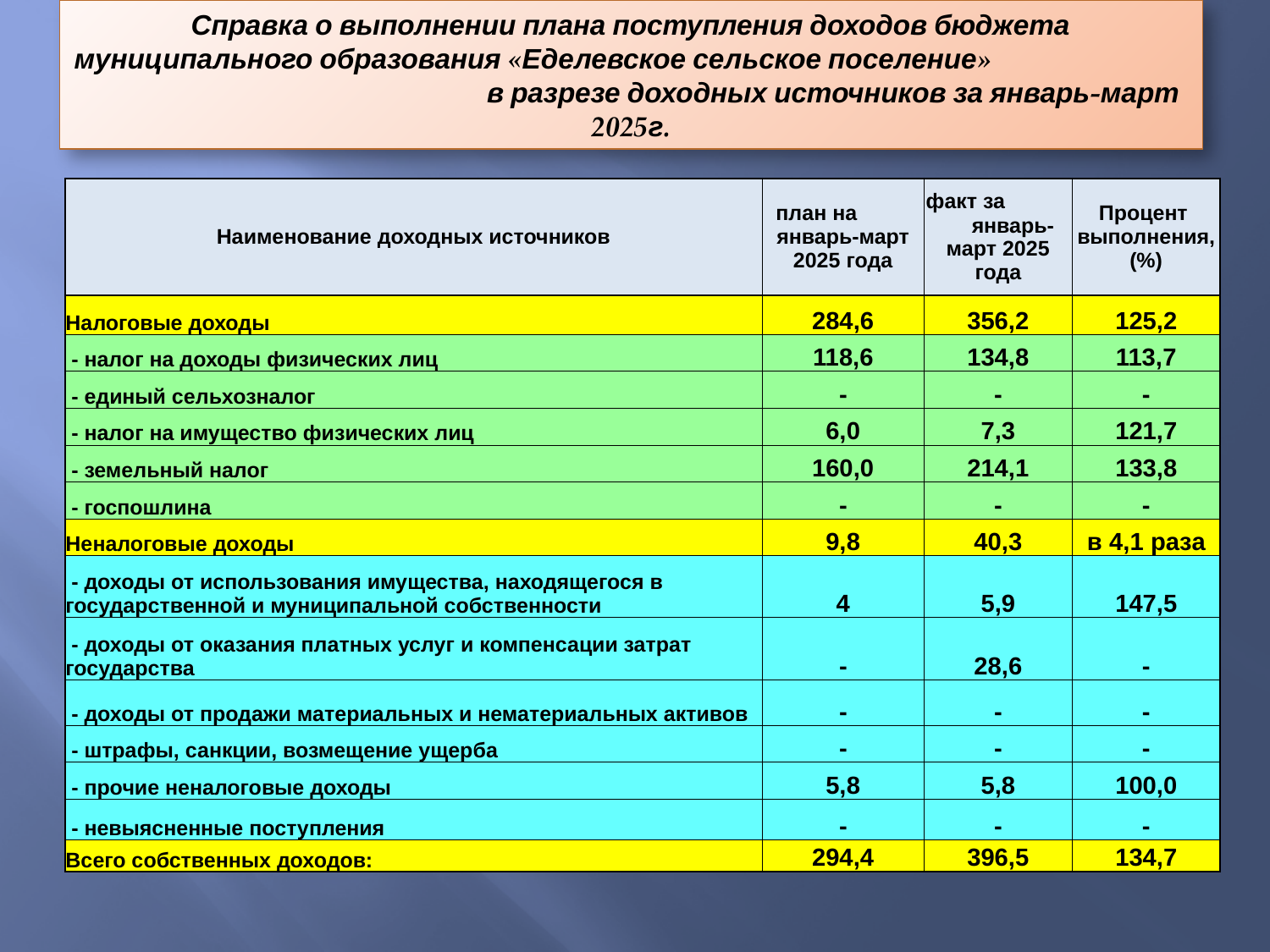

# Справка о выполнении плана поступления доходов бюджета муниципального образования «Еделевское сельское поселение»                                                                                       в разрезе доходных источников за январь-март 2025г.
| Наименование доходных источников | план на январь-март 2025 года | факт за январь-март 2025 года | Процент выполнения, (%) |
| --- | --- | --- | --- |
| Налоговые доходы | 284,6 | 356,2 | 125,2 |
| - налог на доходы физических лиц | 118,6 | 134,8 | 113,7 |
| - единый сельхозналог | - | - | - |
| - налог на имущество физических лиц | 6,0 | 7,3 | 121,7 |
| - земельный налог | 160,0 | 214,1 | 133,8 |
| - госпошлина | - | - | - |
| Неналоговые доходы | 9,8 | 40,3 | в 4,1 раза |
| - доходы от использования имущества, находящегося в государственной и муниципальной собственности | 4 | 5,9 | 147,5 |
| - доходы от оказания платных услуг и компенсации затрат государства | - | 28,6 | - |
| - доходы от продажи материальных и нематериальных активов | - | - | - |
| - штрафы, санкции, возмещение ущерба | - | - | - |
| - прочие неналоговые доходы | 5,8 | 5,8 | 100,0 |
| - невыясненные поступления | - | - | - |
| Всего собственных доходов: | 294,4 | 396,5 | 134,7 |